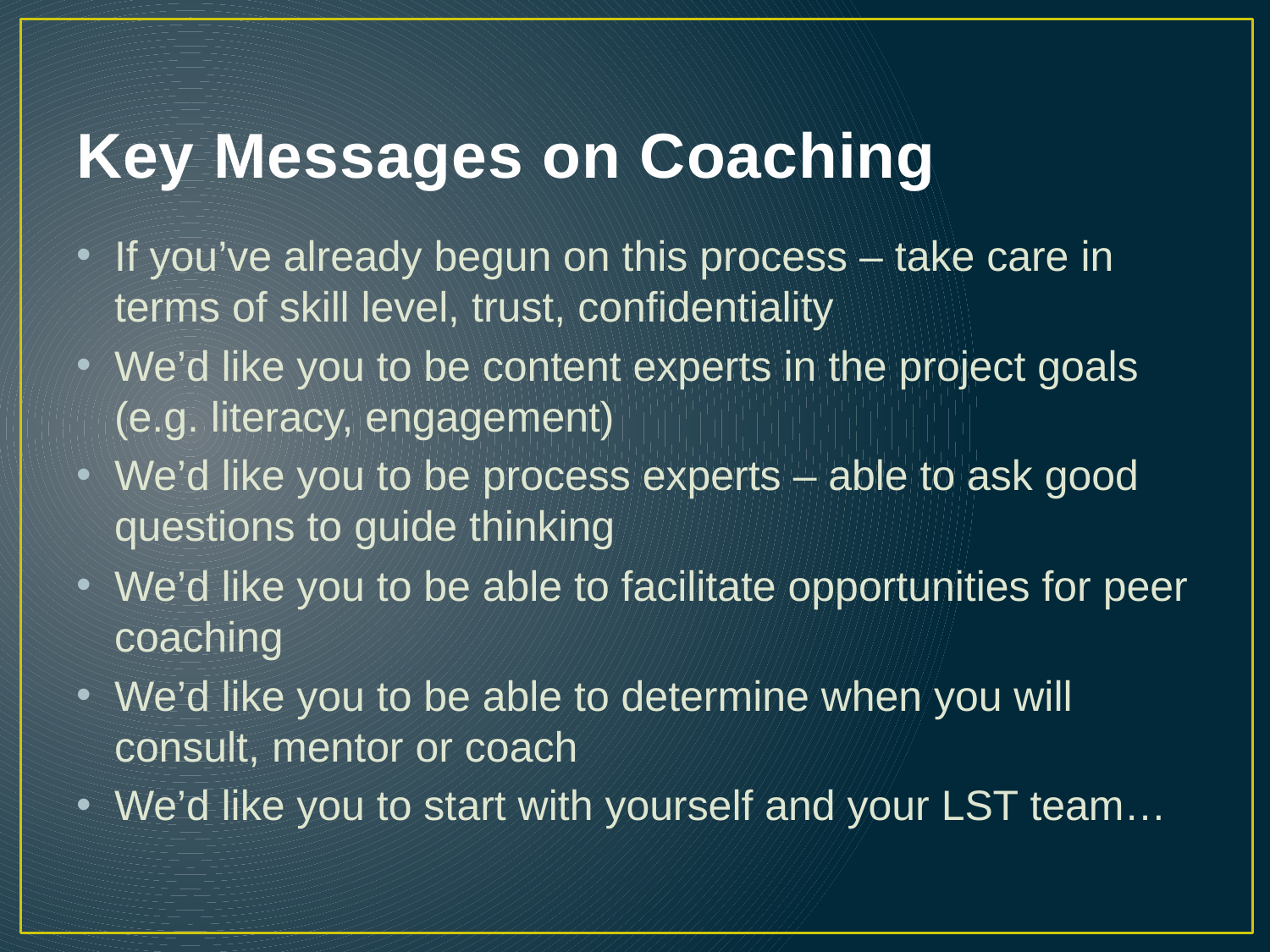

# Key Messages on Coaching
If you’ve already begun on this process – take care in terms of skill level, trust, confidentiality
We’d like you to be content experts in the project goals (e.g. literacy, engagement)
We’d like you to be process experts – able to ask good questions to guide thinking
We’d like you to be able to facilitate opportunities for peer coaching
We’d like you to be able to determine when you will consult, mentor or coach
We’d like you to start with yourself and your LST team…